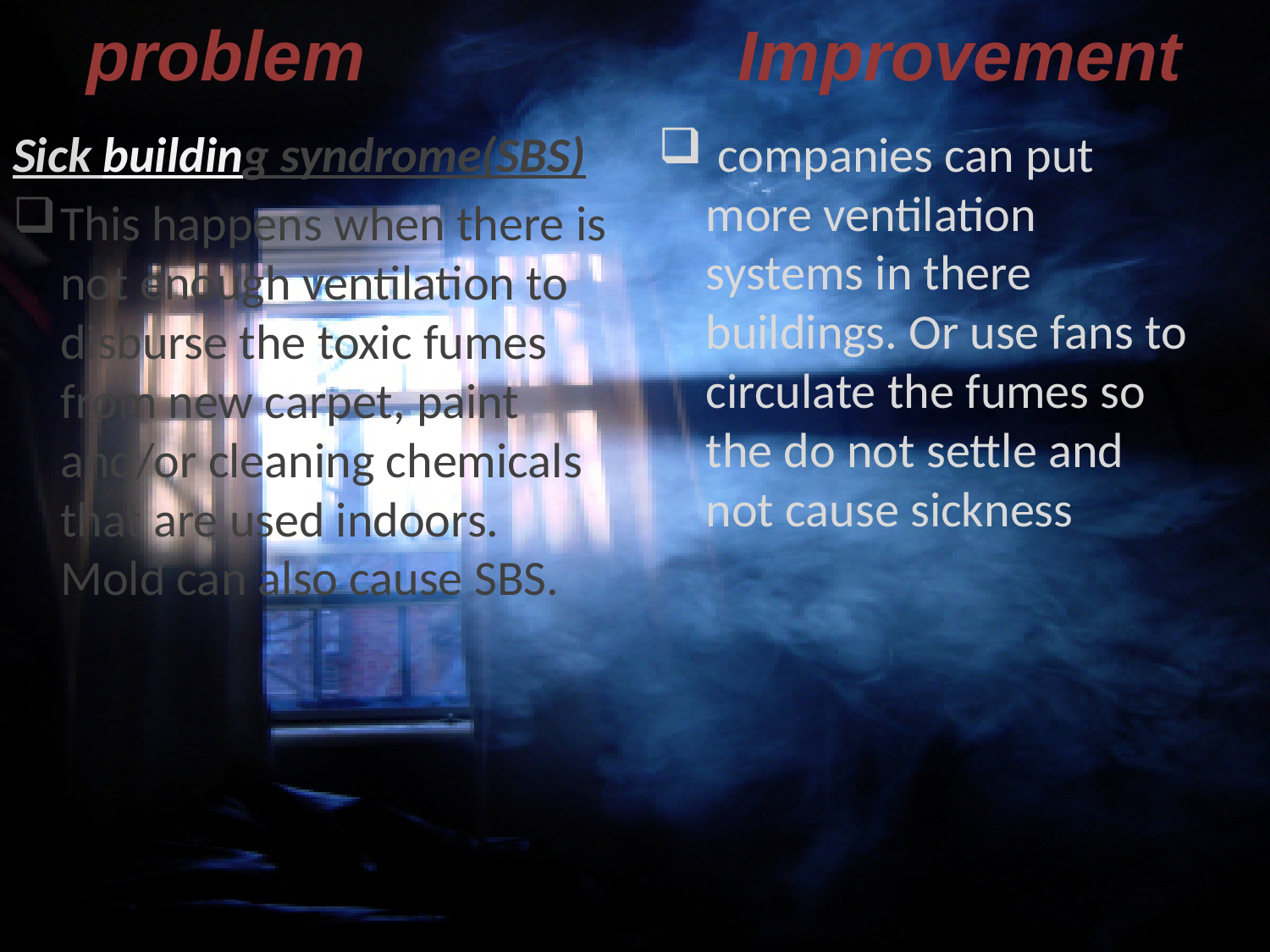

# problem                   Improvement
Sick building syndrome(SBS)
This happens when there is not enough ventilation to disburse the toxic fumes from new carpet, paint and/or cleaning chemicals that are used indoors. Mold can also cause SBS.
 companies can put more ventilation systems in there buildings. Or use fans to circulate the fumes so the do not settle and not cause sickness